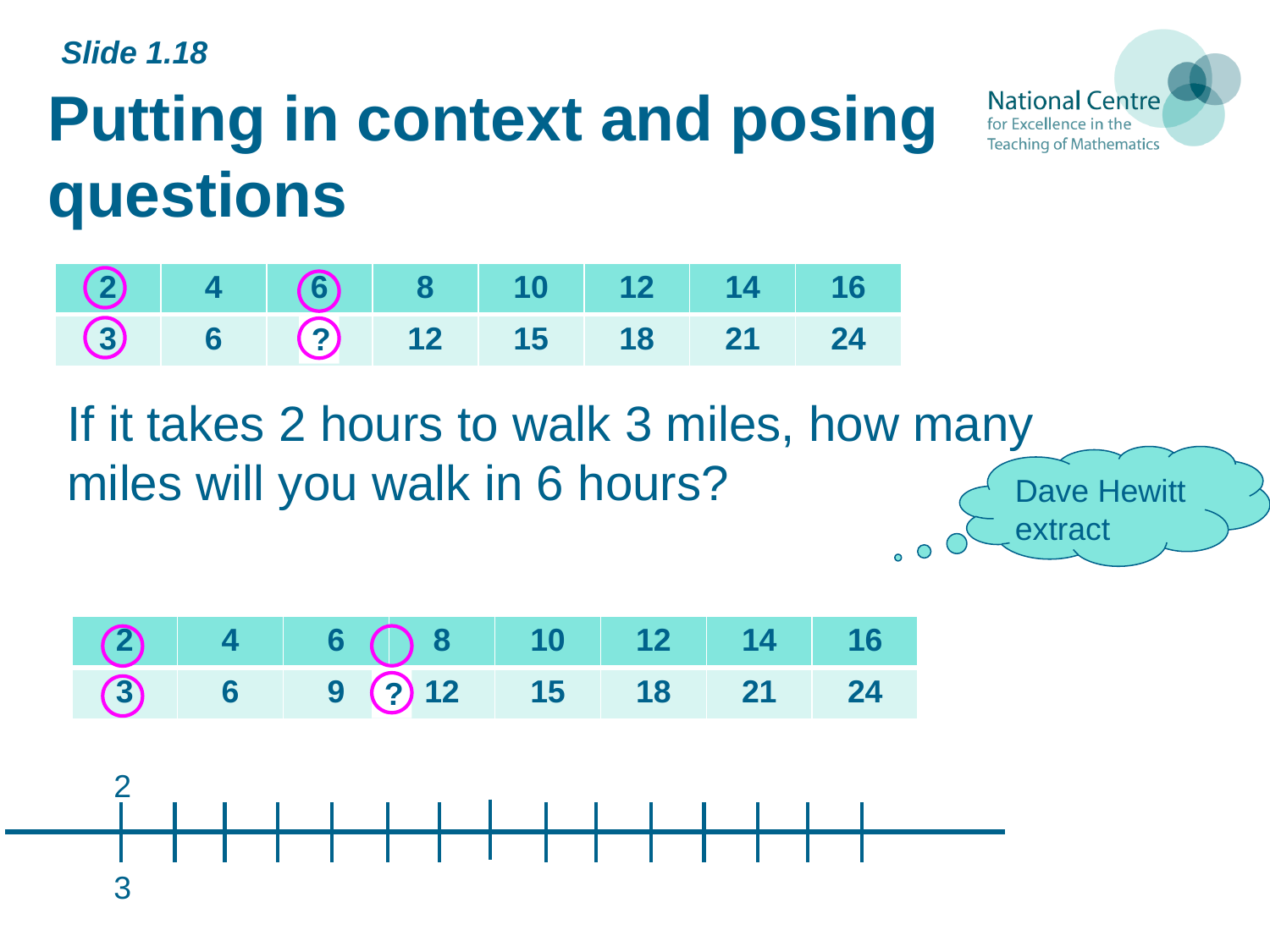

Slide 1.18
# Putting in context and posing questions
| 2 | 4 | 6 | 8 | 10 | 12 | 14 | 16 |
| --- | --- | --- | --- | --- | --- | --- | --- |
| 3 | 6 | 9 | 12 | 15 | 18 | 21 | 24 |

?

If it takes 2 hours to walk 3 miles, how many miles will you walk in 6 hours?
Dave Hewitt extract
| 2 | 4 | 6 | 8 | 10 | 12 | 14 | 16 |
| --- | --- | --- | --- | --- | --- | --- | --- |
| 3 | 6 | 9 | 12 | 15 | 18 | 21 | 24 |

?

2
3